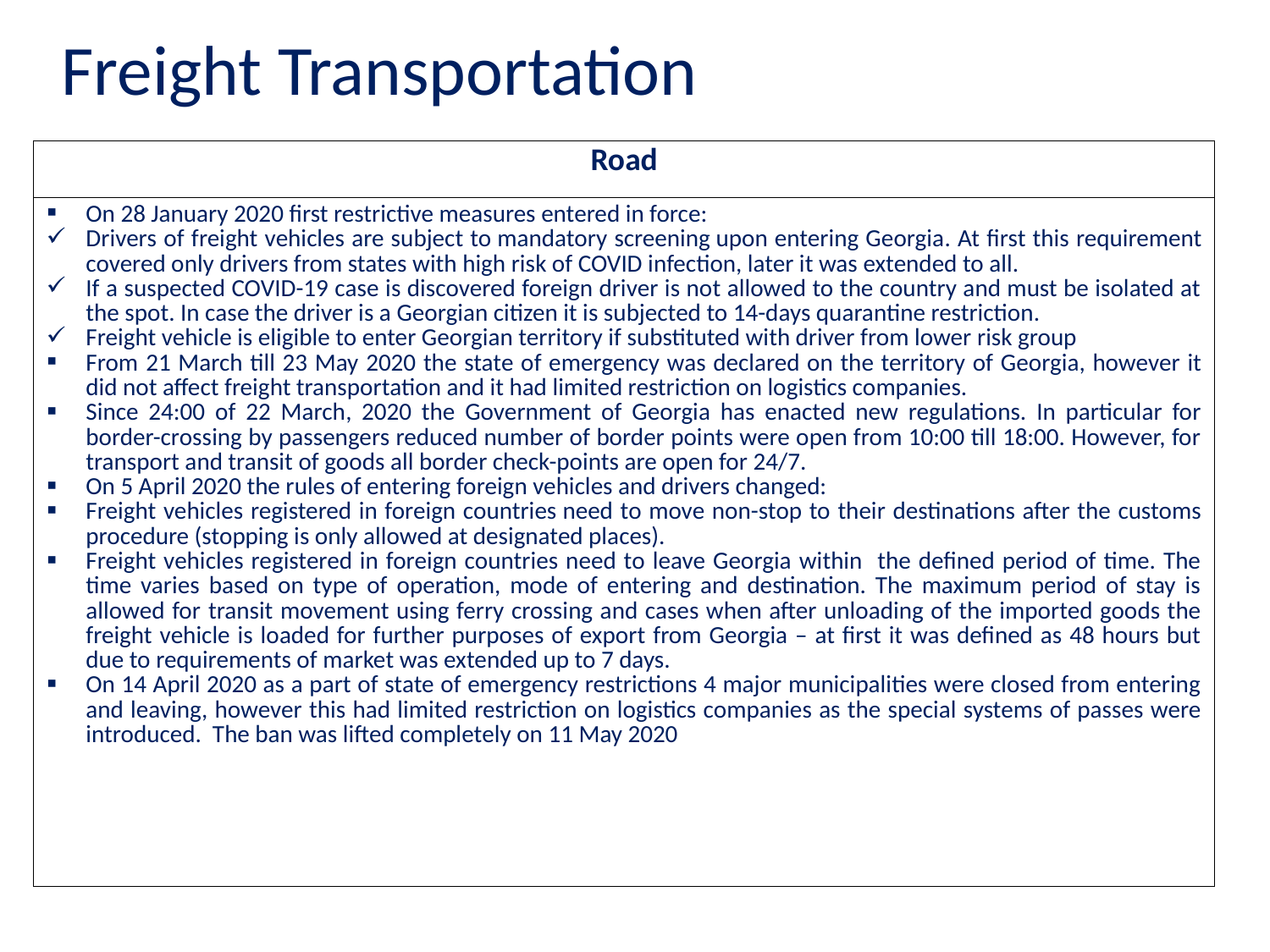

# Freight Transportation
| Road |
| --- |
| On 28 January 2020 first restrictive measures entered in force: Drivers of freight vehicles are subject to mandatory screening upon entering Georgia. At first this requirement covered only drivers from states with high risk of COVID infection, later it was extended to all. If a suspected COVID-19 case is discovered foreign driver is not allowed to the country and must be isolated at the spot. In case the driver is a Georgian citizen it is subjected to 14-days quarantine restriction. Freight vehicle is eligible to enter Georgian territory if substituted with driver from lower risk group From 21 March till 23 May 2020 the state of emergency was declared on the territory of Georgia, however it did not affect freight transportation and it had limited restriction on logistics companies. Since 24:00 of 22 March, 2020 the Government of Georgia has enacted new regulations. In particular for border-crossing by passengers reduced number of border points were open from 10:00 till 18:00. However, for transport and transit of goods all border check-points are open for 24/7. On 5 April 2020 the rules of entering foreign vehicles and drivers changed: Freight vehicles registered in foreign countries need to move non-stop to their destinations after the customs procedure (stopping is only allowed at designated places). Freight vehicles registered in foreign countries need to leave Georgia within the defined period of time. The time varies based on type of operation, mode of entering and destination. The maximum period of stay is allowed for transit movement using ferry crossing and cases when after unloading of the imported goods the freight vehicle is loaded for further purposes of export from Georgia – at first it was defined as 48 hours but due to requirements of market was extended up to 7 days. On 14 April 2020 as a part of state of emergency restrictions 4 major municipalities were closed from entering and leaving, however this had limited restriction on logistics companies as the special systems of passes were introduced. The ban was lifted completely on 11 May 2020 |